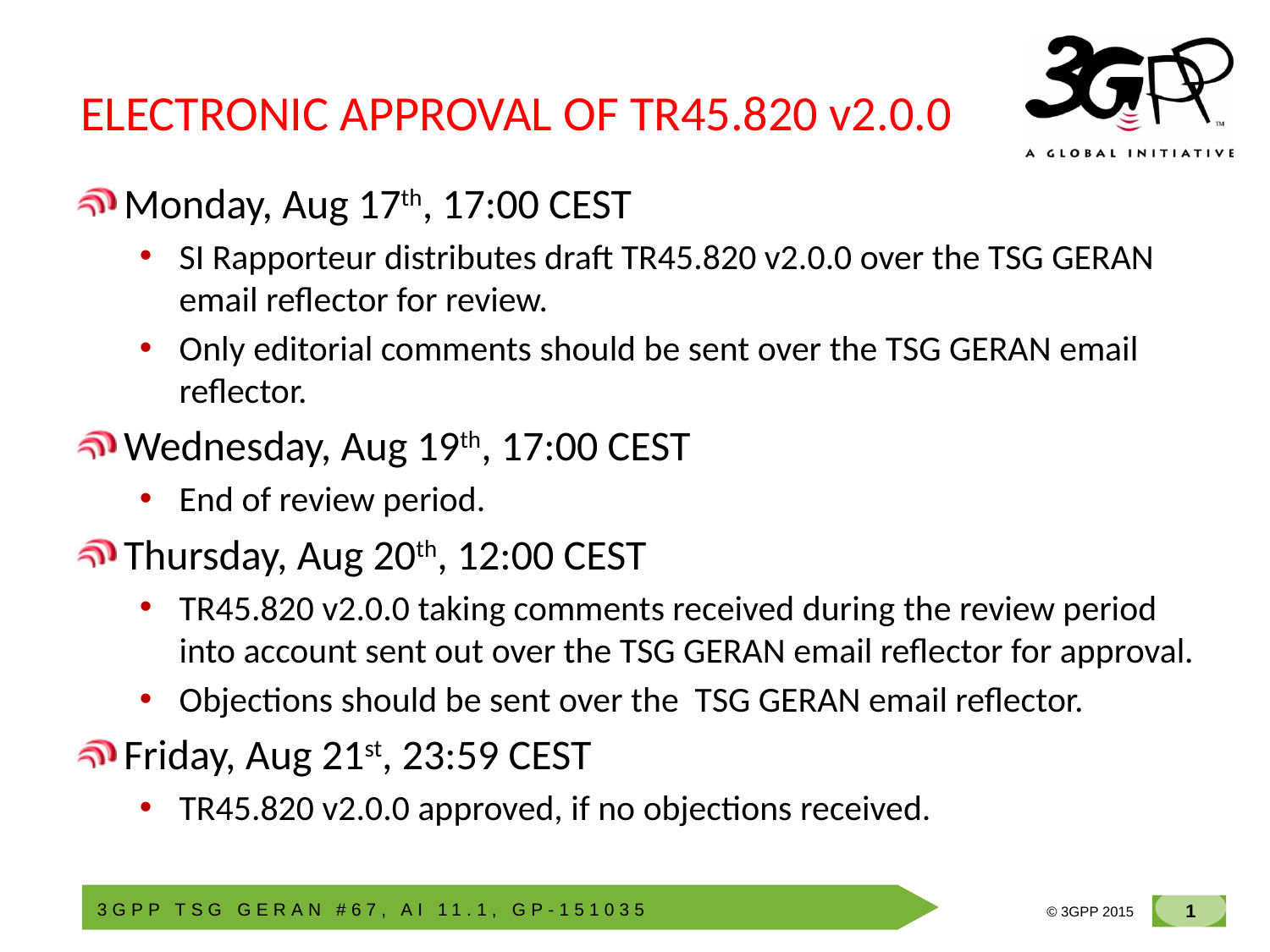

# ELECTRONIC APPROVAL OF TR45.820 v2.0.0
Monday, Aug 17th, 17:00 CEST
SI Rapporteur distributes draft TR45.820 v2.0.0 over the TSG GERAN email reflector for review.
Only editorial comments should be sent over the TSG GERAN email reflector.
Wednesday, Aug 19th, 17:00 CEST
End of review period.
Thursday, Aug 20th, 12:00 CEST
TR45.820 v2.0.0 taking comments received during the review period into account sent out over the TSG GERAN email reflector for approval.
Objections should be sent over the  TSG GERAN email reflector.
Friday, Aug 21st, 23:59 CEST
TR45.820 v2.0.0 approved, if no objections received.